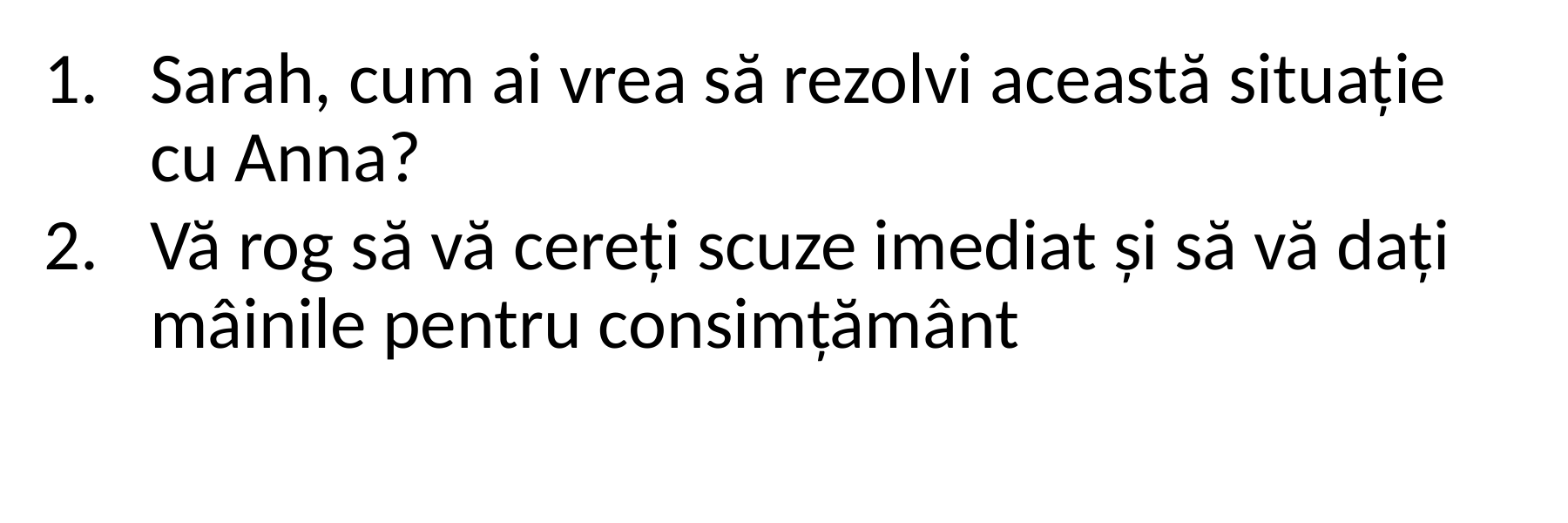

Sarah, cum ai vrea să rezolvi această situație cu Anna?
Vă rog să vă cereți scuze imediat și să vă dați mâinile pentru consimțământ